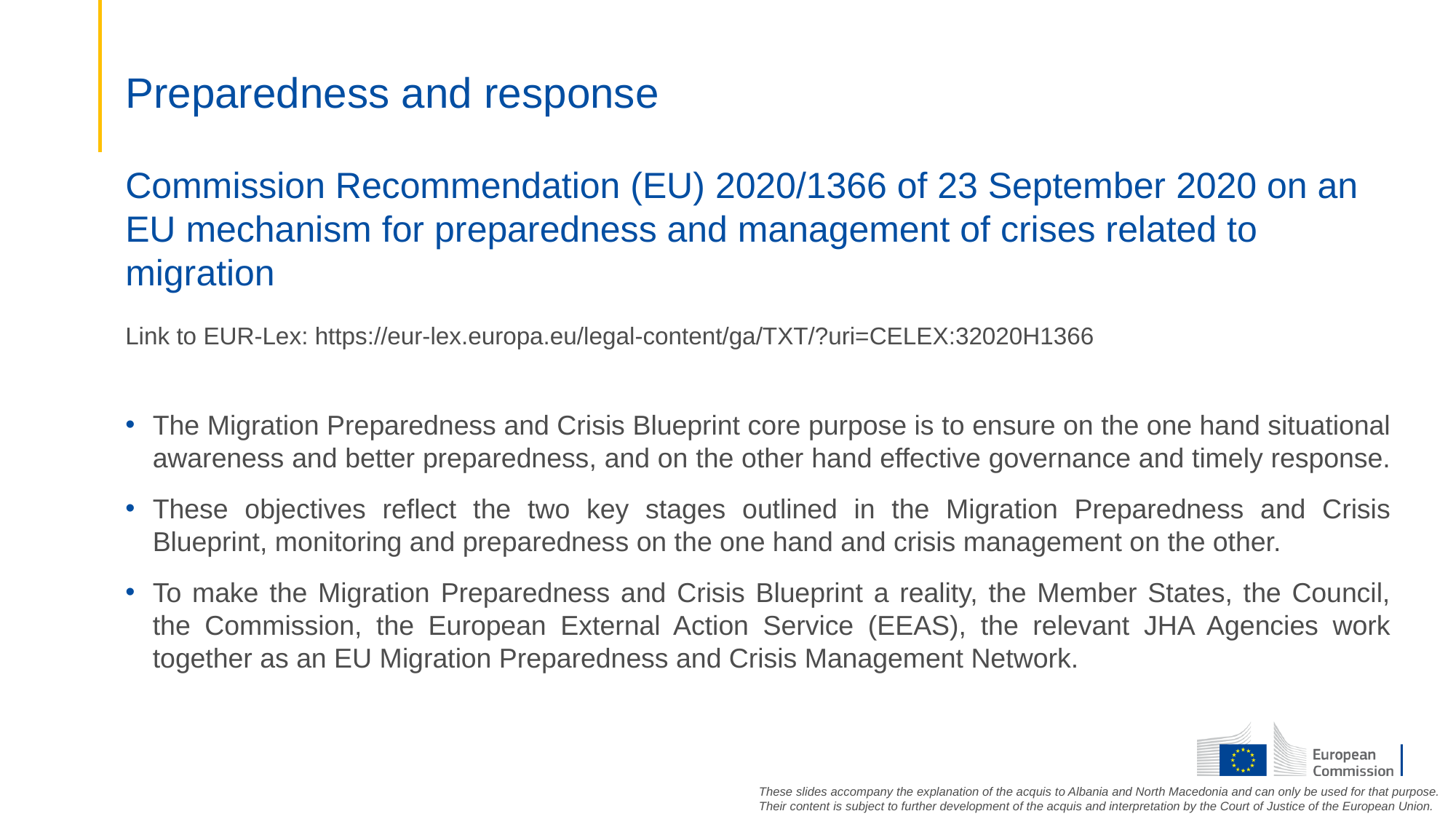

# Preparedness and response
Commission Recommendation (EU) 2020/1366 of 23 September 2020 on an EU mechanism for preparedness and management of crises related to migration
Link to EUR-Lex: https://eur-lex.europa.eu/legal-content/ga/TXT/?uri=CELEX:32020H1366

The Migration Preparedness and Crisis Blueprint core purpose is to ensure on the one hand situational awareness and better preparedness, and on the other hand effective governance and timely response.
These objectives reflect the two key stages outlined in the Migration Preparedness and Crisis Blueprint, monitoring and preparedness on the one hand and crisis management on the other.
To make the Migration Preparedness and Crisis Blueprint a reality, the Member States, the Council, the Commission, the European External Action Service (EEAS), the relevant JHA Agencies work together as an EU Migration Preparedness and Crisis Management Network.